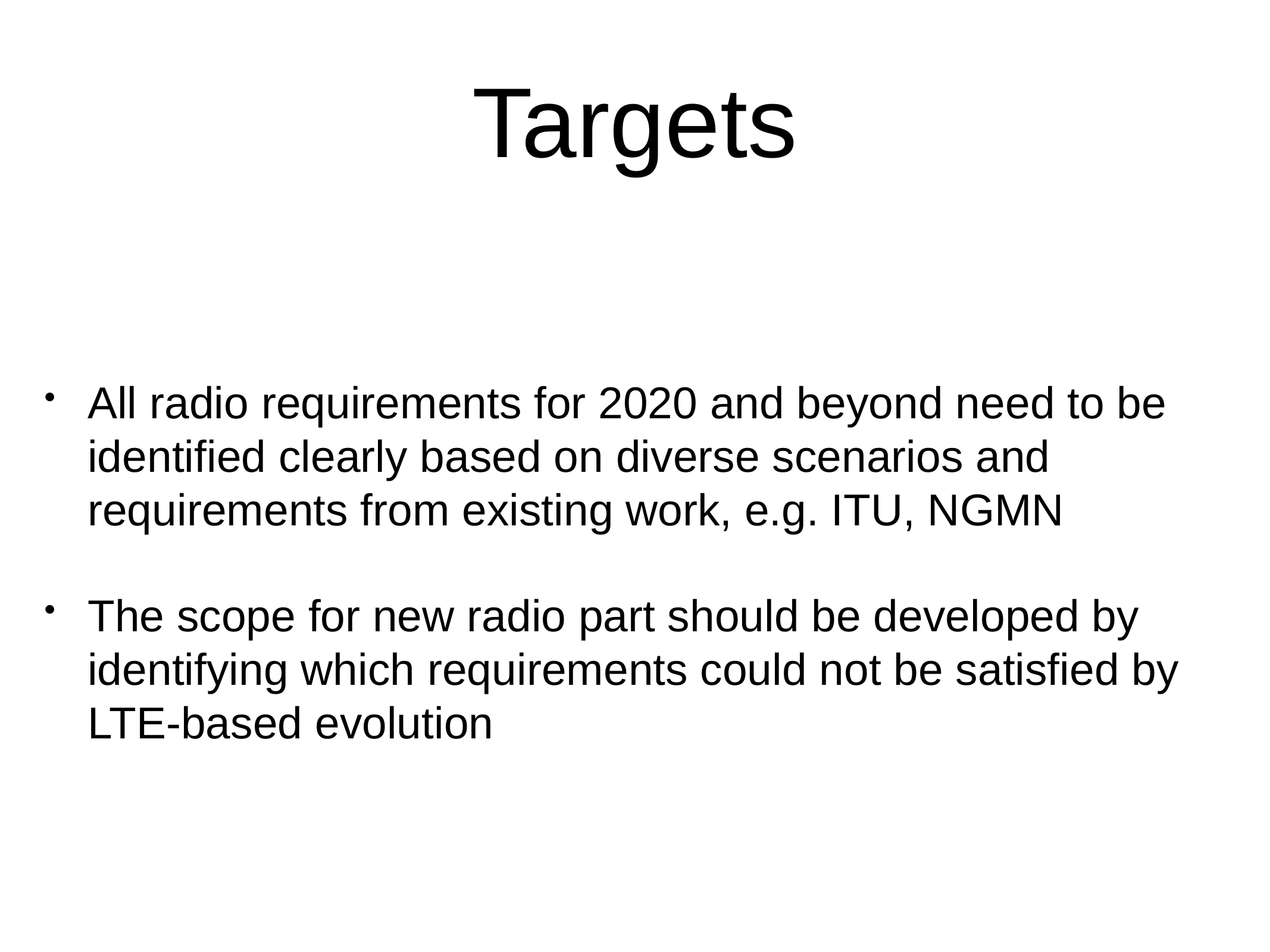

# Targets
All radio requirements for 2020 and beyond need to be identified clearly based on diverse scenarios and requirements from existing work, e.g. ITU, NGMN
The scope for new radio part should be developed by identifying which requirements could not be satisfied by LTE-based evolution